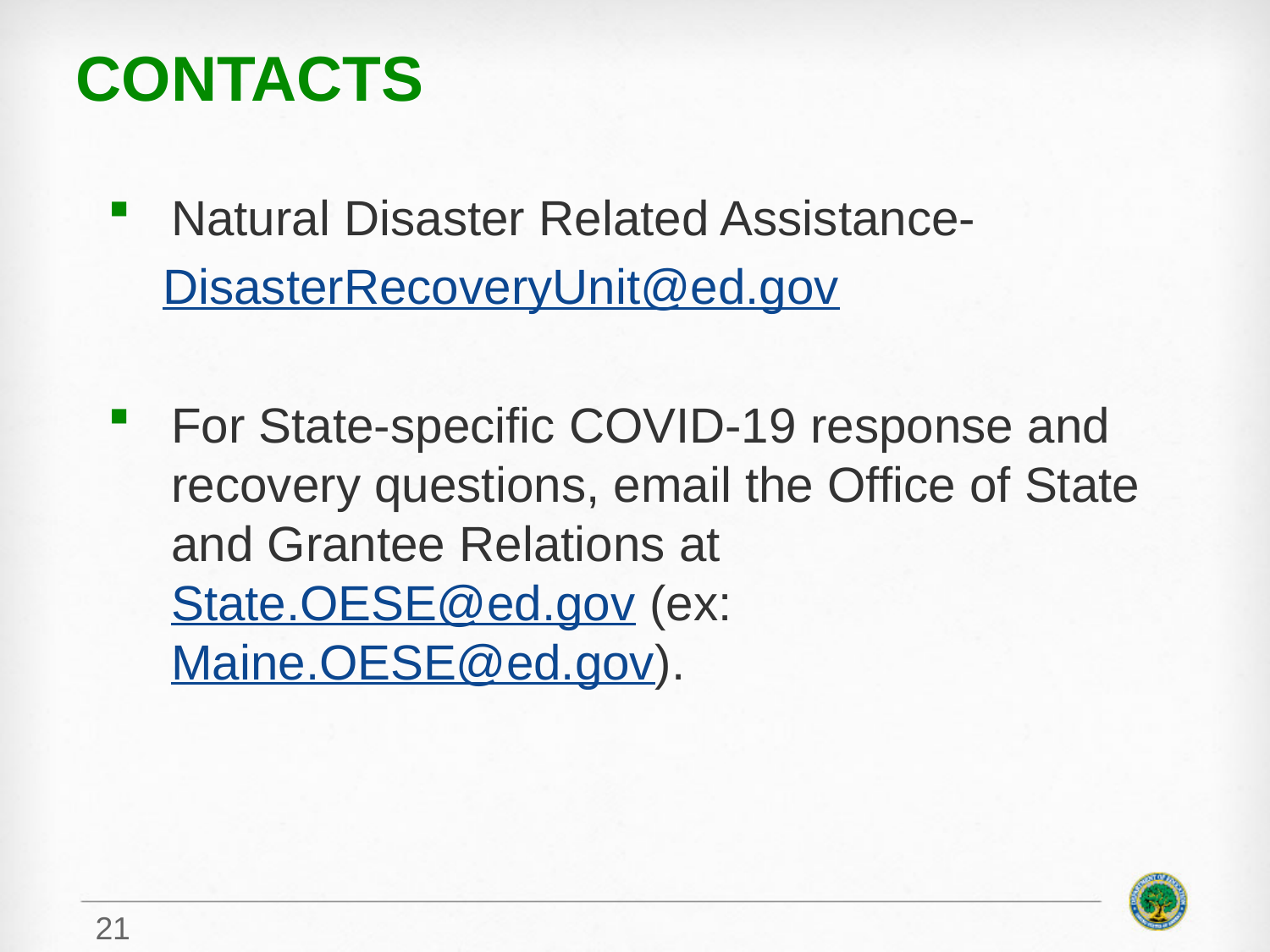

# CONTACTS
Natural Disaster Related Assistance-
    DisasterRecoveryUnit@ed.gov

For State-specific COVID-19 response and recovery questions, email the Office of State and Grantee Relations at State.OESE@ed.gov (ex: Maine.OESE@ed.gov).

21